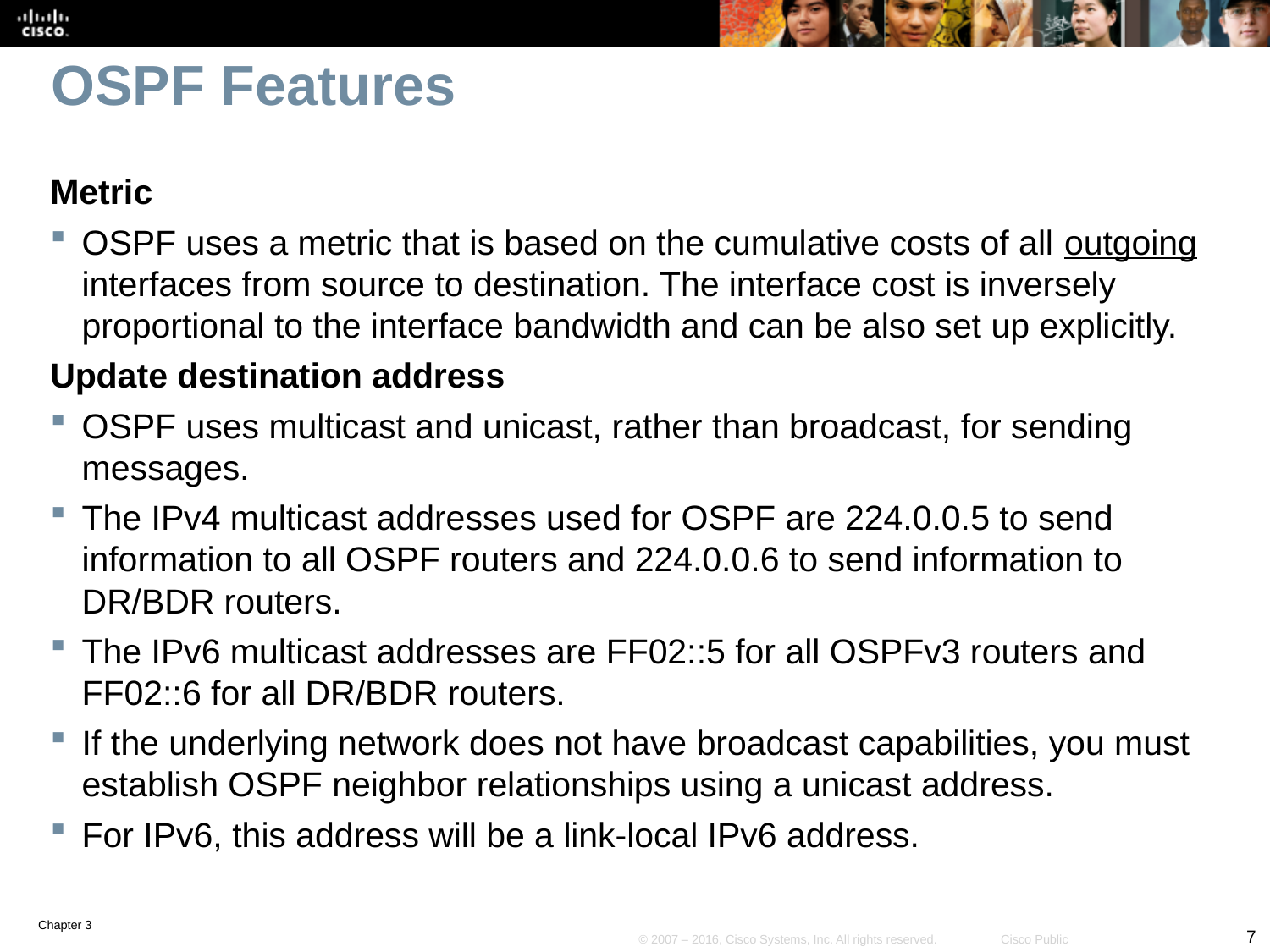

# OSPF Features
Metric
OSPF uses a metric that is based on the cumulative costs of all outgoing interfaces from source to destination. The interface cost is inversely proportional to the interface bandwidth and can be also set up explicitly.
Update destination address
OSPF uses multicast and unicast, rather than broadcast, for sending messages.
The IPv4 multicast addresses used for OSPF are 224.0.0.5 to send information to all OSPF routers and 224.0.0.6 to send information to DR/BDR routers.
The IPv6 multicast addresses are FF02::5 for all OSPFv3 routers and FF02::6 for all DR/BDR routers.
If the underlying network does not have broadcast capabilities, you must establish OSPF neighbor relationships using a unicast address.
For IPv6, this address will be a link-local IPv6 address.